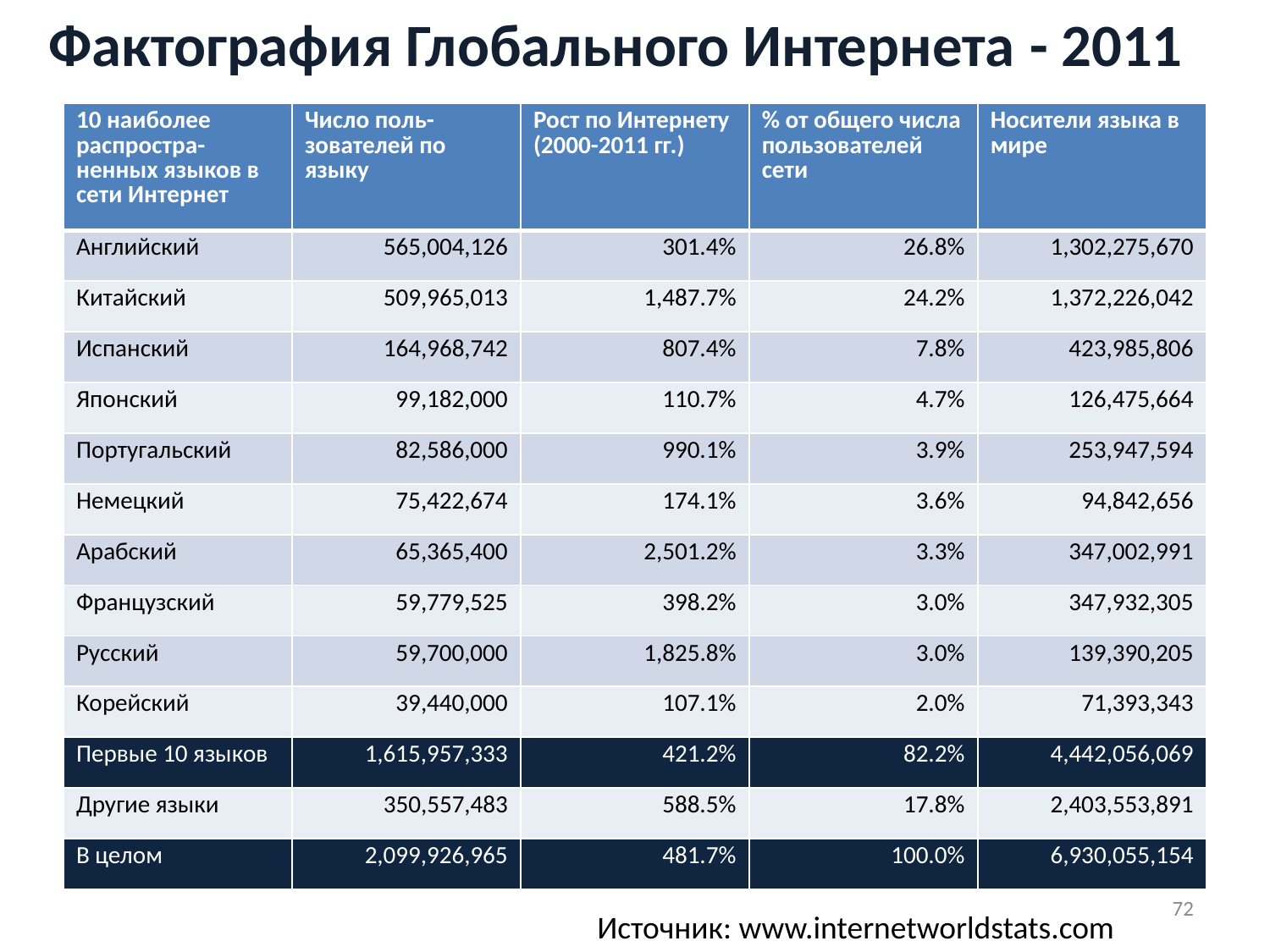

# Фактография Глобального Интернета - 2011
| 10 наиболее распростра-ненных языков в сети Интернет | Число поль-зователей по языку | Рост по Интернету (2000-2011 гг.) | % от общего числа пользователей сети | Носители языка в мире |
| --- | --- | --- | --- | --- |
| Английский | 565,004,126 | 301.4% | 26.8% | 1,302,275,670 |
| Китайский | 509,965,013 | 1,487.7% | 24.2% | 1,372,226,042 |
| Испанский | 164,968,742 | 807.4% | 7.8% | 423,985,806 |
| Японский | 99,182,000 | 110.7% | 4.7% | 126,475,664 |
| Португальский | 82,586,000 | 990.1% | 3.9% | 253,947,594 |
| Немецкий | 75,422,674 | 174.1% | 3.6% | 94,842,656 |
| Арабский | 65,365,400 | 2,501.2% | 3.3% | 347,002,991 |
| Французский | 59,779,525 | 398.2% | 3.0% | 347,932,305 |
| Русский | 59,700,000 | 1,825.8% | 3.0% | 139,390,205 |
| Корейский | 39,440,000 | 107.1% | 2.0% | 71,393,343 |
| Первые 10 языков | 1,615,957,333 | 421.2% | 82.2% | 4,442,056,069 |
| Другие языки | 350,557,483 | 588.5% | 17.8% | 2,403,553,891 |
| В целом | 2,099,926,965 | 481.7% | 100.0% | 6,930,055,154 |
72
Источник: www.internetworldstats.com